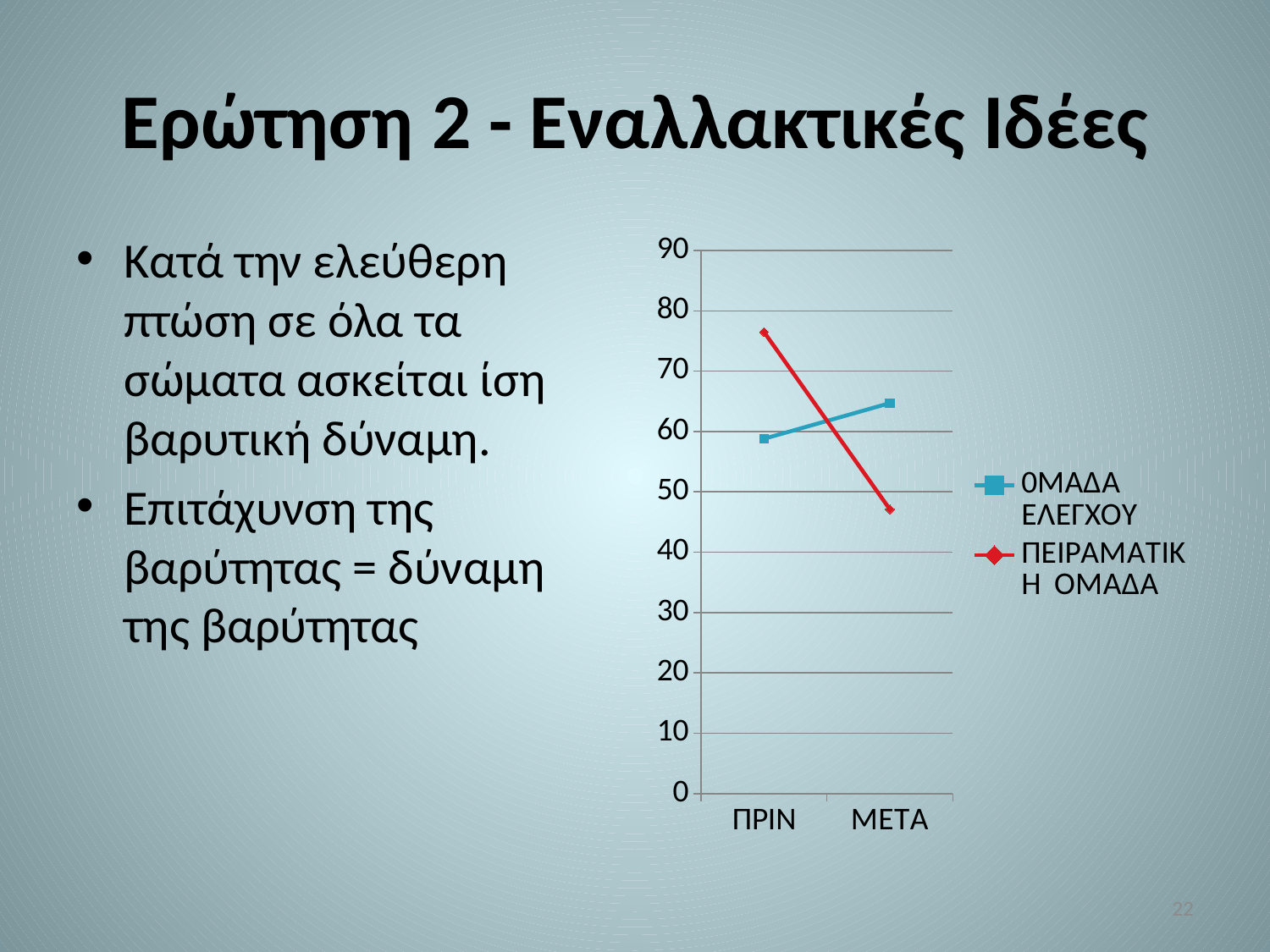

# Ερώτηση 2 - Εναλλακτικές Ιδέες
Κατά την ελεύθερη πτώση σε όλα τα σώματα ασκείται ίση βαρυτική δύναμη.
Επιτάχυνση της βαρύτητας = δύναμη της βαρύτητας

### Chart

| Category | 0ΜΑΔΑ  ΕΛΕΓΧΟΥ | ΠΕΙΡΑΜΑΤΙΚΗ  ΟΜΑΔΑ |
|---|---|---|
| ΠΡΙΝ | 58.8 | 76.5 |
| ΜΕΤΑ | 64.7 | 47.1 |
22